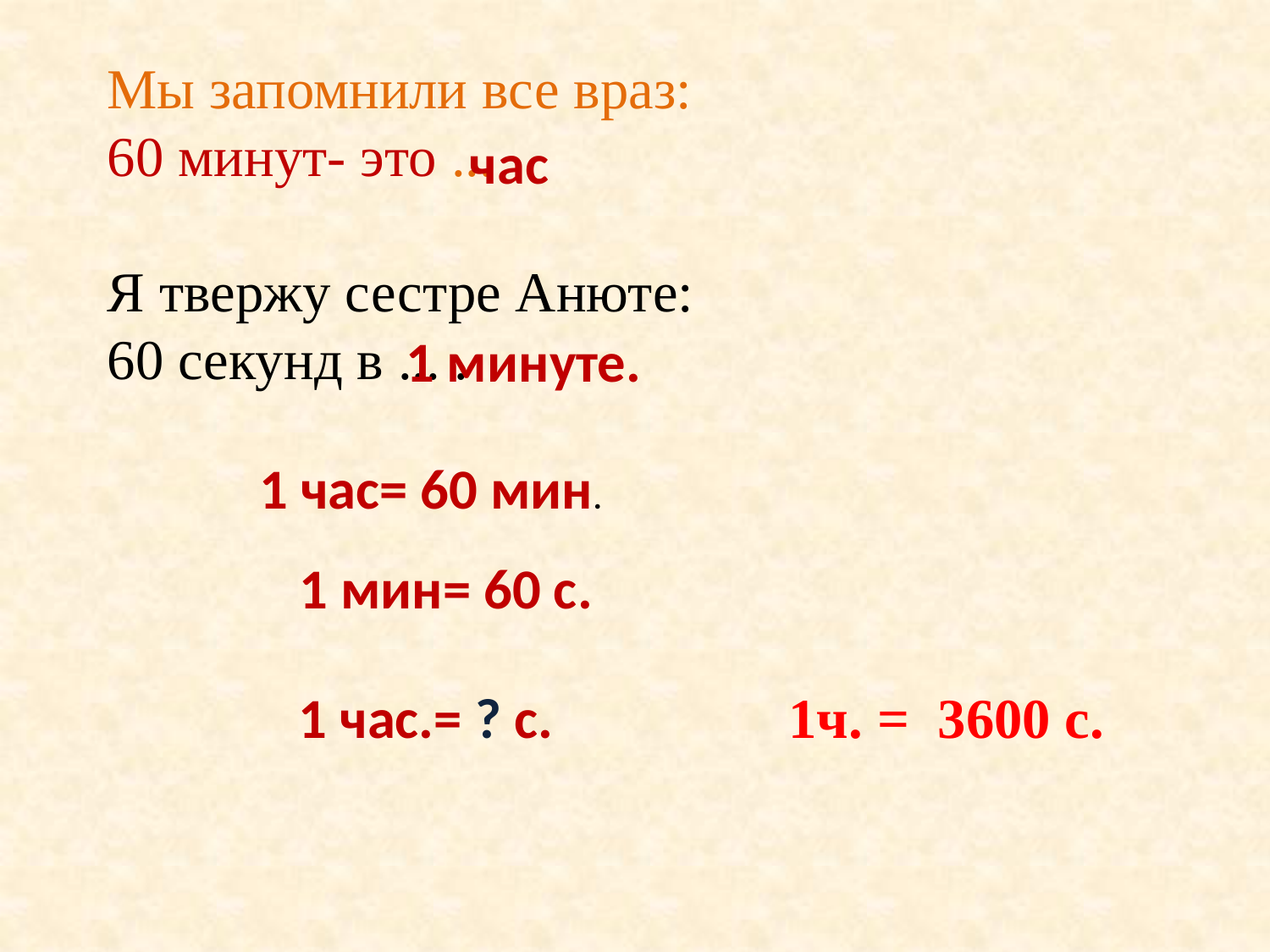

Мы запомнили все враз:
60 минут- это ...

Я твержу сестре Анюте:
60 секунд в ... .
час
1 минуте.
1 час= 60 мин.
1 мин= 60 с.
1ч. =  3600 с.
1 час.= ? с.